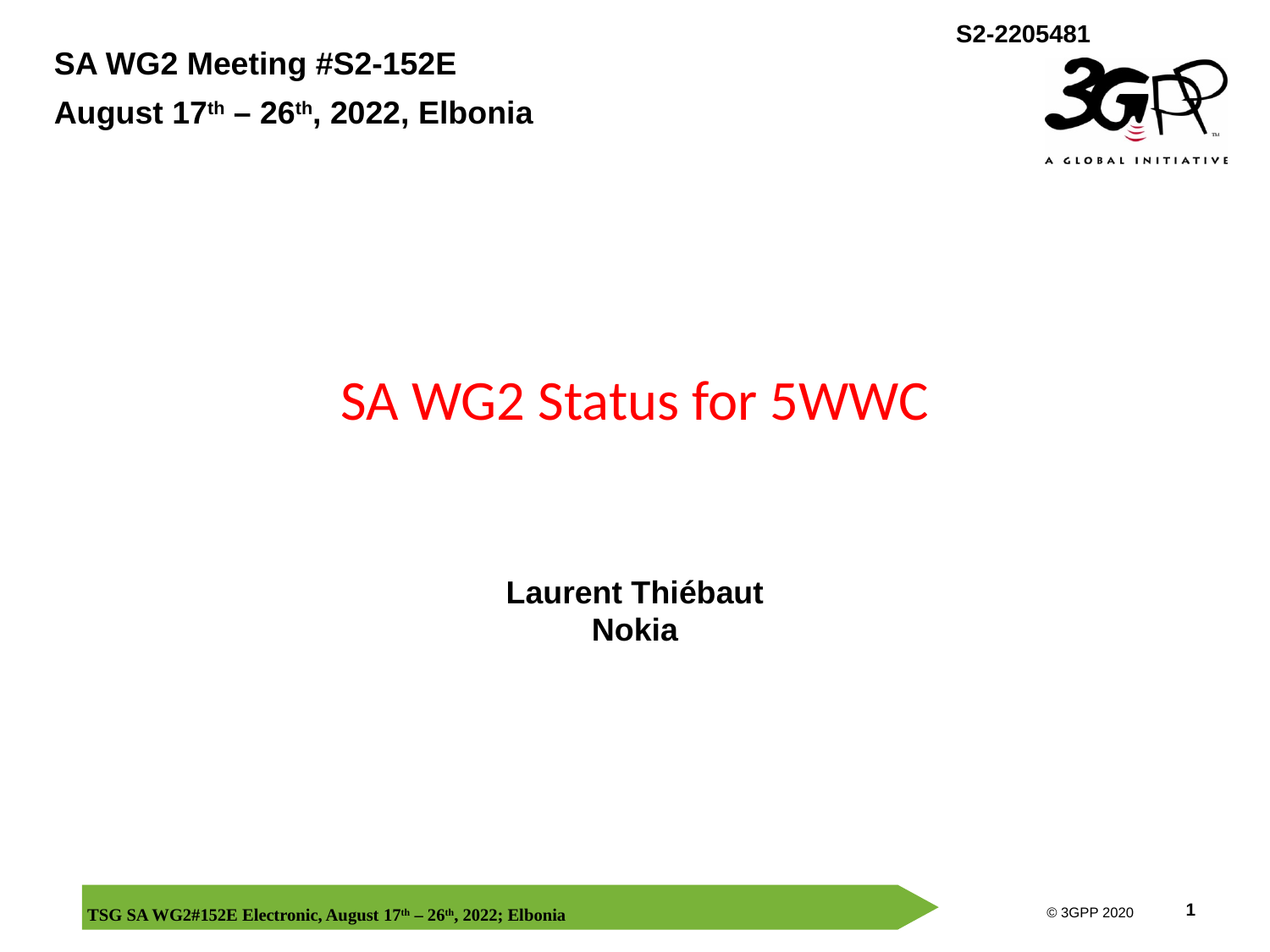

# SA WG2 Status for 5WWC
Laurent Thiébaut
Nokia